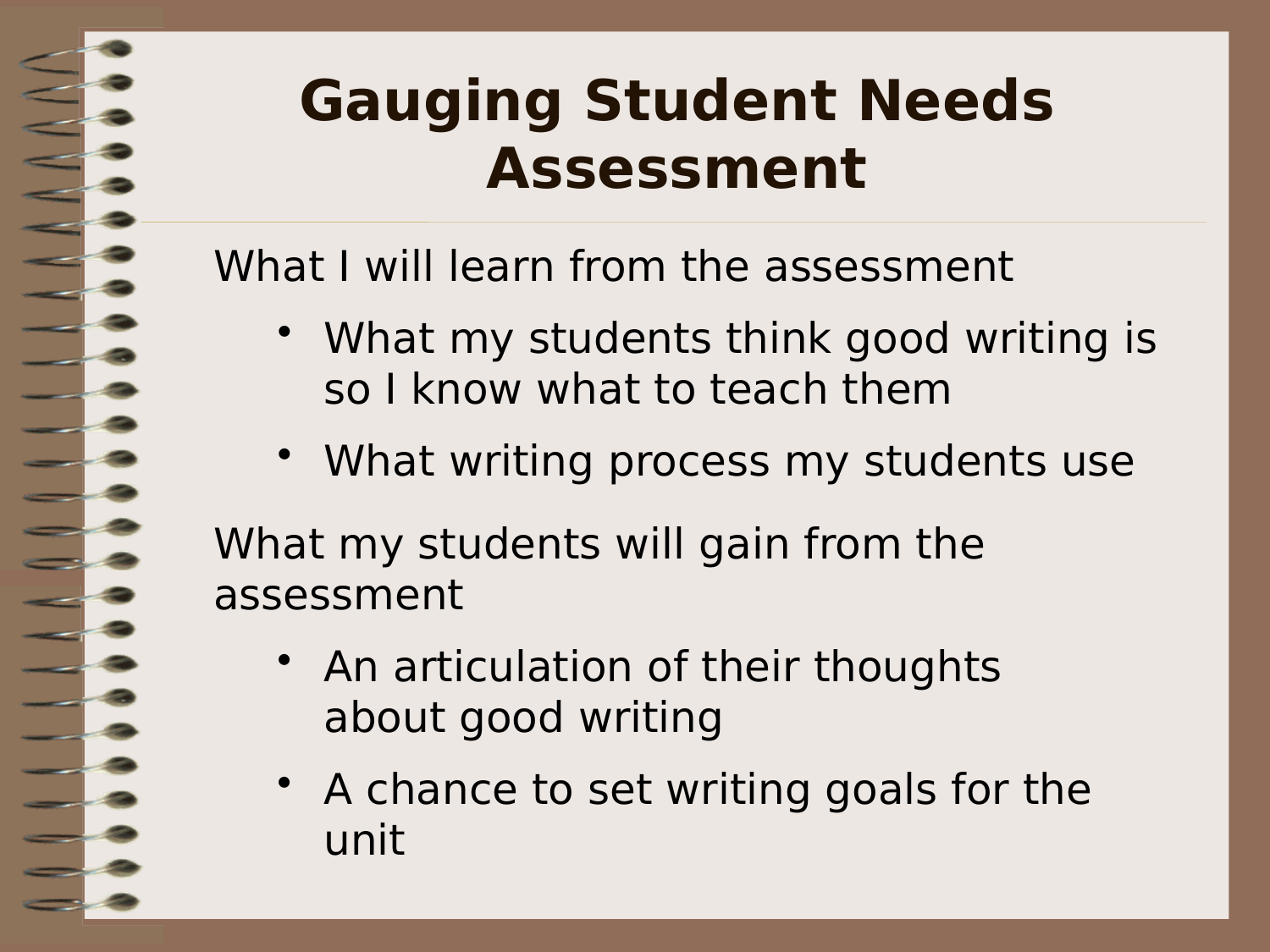

# Gauging Student Needs Assessment
What I will learn from the assessment
What my students think good writing is so I know what to teach them
What writing process my students use

What my students will gain from the assessment
An articulation of their thoughts about good writing
A chance to set writing goals for the unit